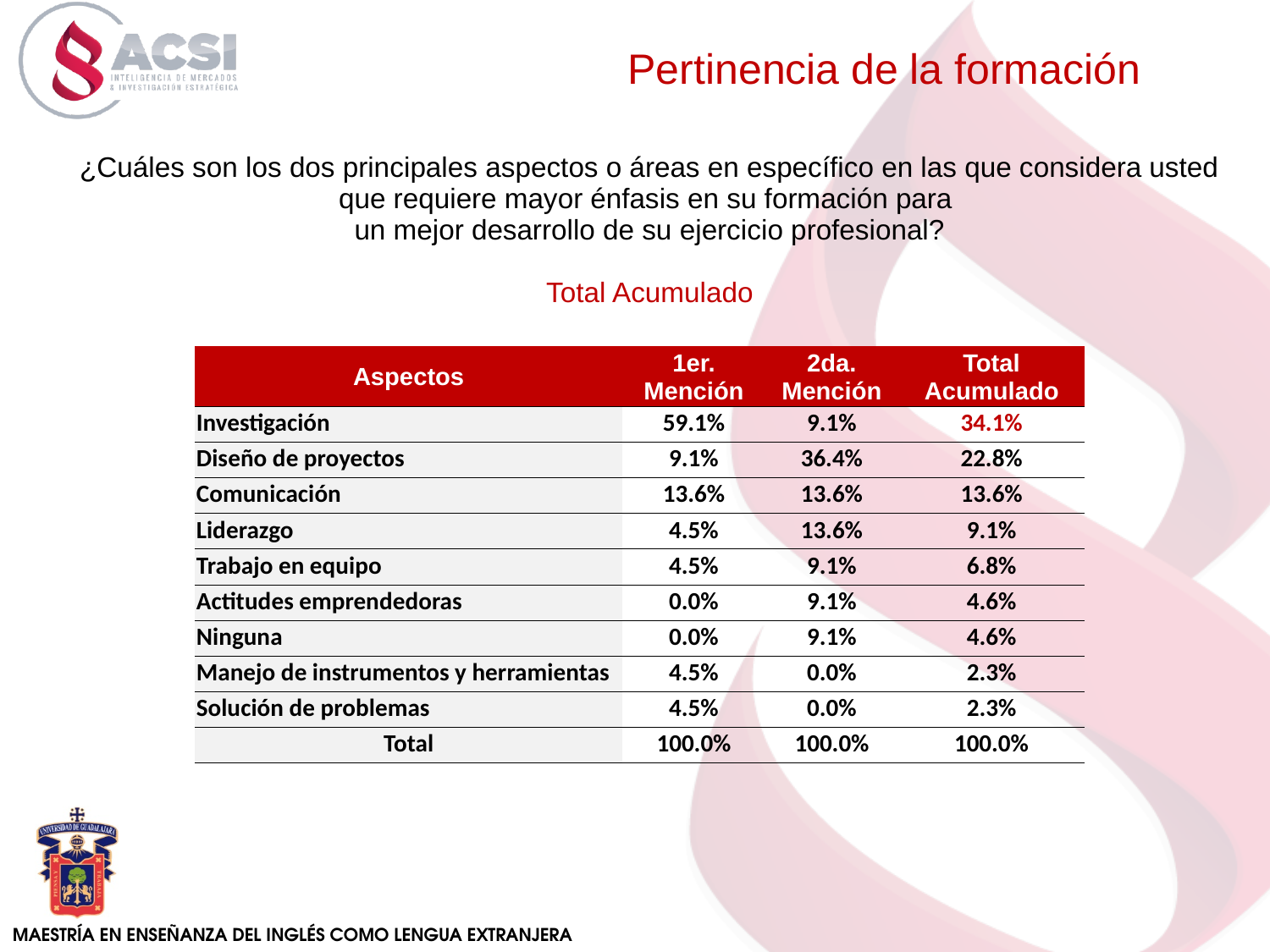

Pertinencia de la formación
¿Cuáles son los dos principales aspectos o áreas en específico en las que considera usted que requiere mayor énfasis en su formación para
un mejor desarrollo de su ejercicio profesional?

Total Acumulado
| Aspectos | 1er. Mención | 2da. Mención | Total Acumulado |
| --- | --- | --- | --- |
| Investigación | 59.1% | 9.1% | 34.1% |
| Diseño de proyectos | 9.1% | 36.4% | 22.8% |
| Comunicación | 13.6% | 13.6% | 13.6% |
| Liderazgo | 4.5% | 13.6% | 9.1% |
| Trabajo en equipo | 4.5% | 9.1% | 6.8% |
| Actitudes emprendedoras | 0.0% | 9.1% | 4.6% |
| Ninguna | 0.0% | 9.1% | 4.6% |
| Manejo de instrumentos y herramientas | 4.5% | 0.0% | 2.3% |
| Solución de problemas | 4.5% | 0.0% | 2.3% |
| Total | 100.0% | 100.0% | 100.0% |